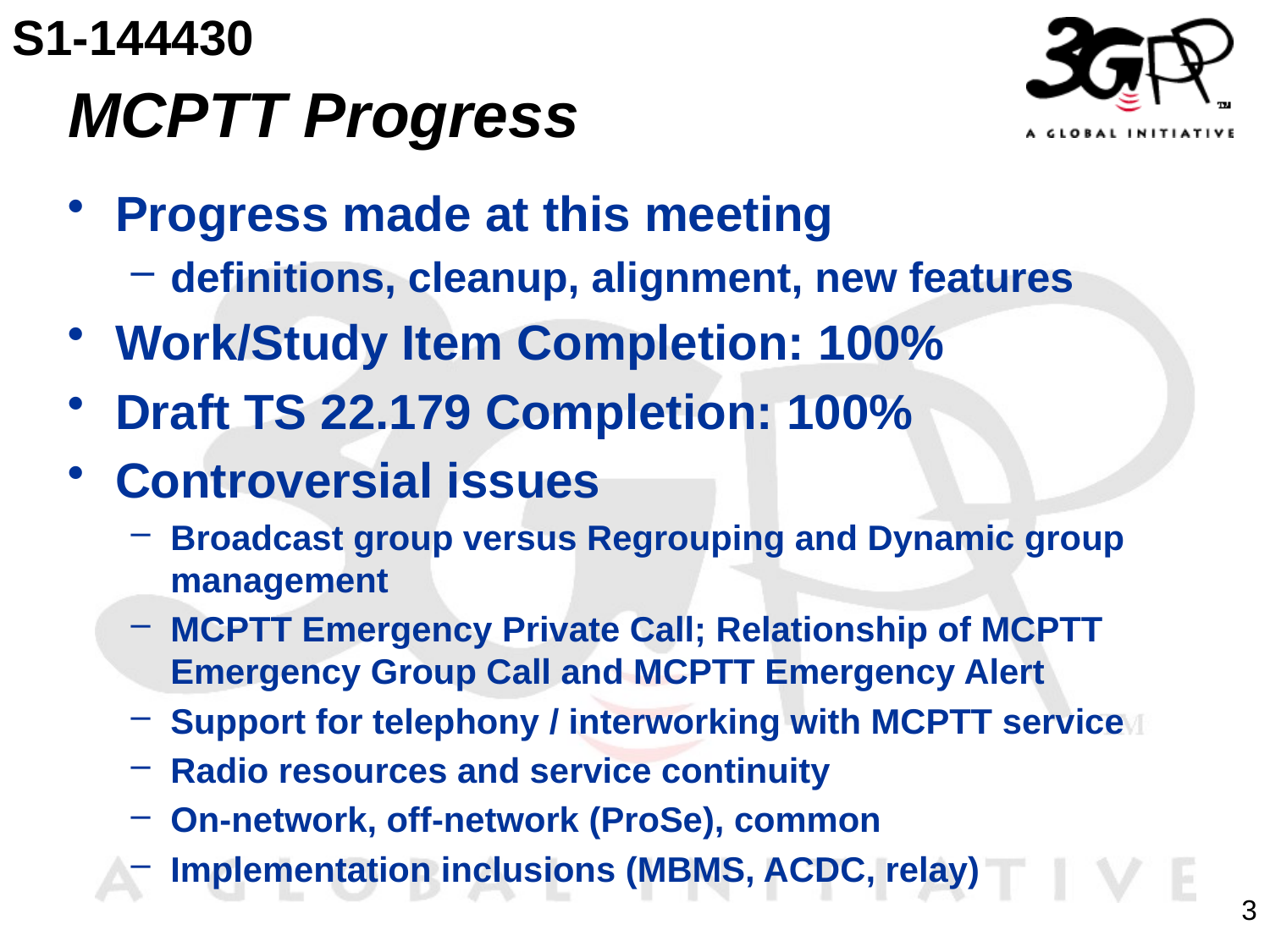

S1-144430
# MCPTT Progress
Progress made at this meeting
definitions, cleanup, alignment, new features
Work/Study Item Completion: 100%
Draft TS 22.179 Completion: 100%
Controversial issues
Broadcast group versus Regrouping and Dynamic group management
MCPTT Emergency Private Call; Relationship of MCPTT Emergency Group Call and MCPTT Emergency Alert
Support for telephony / interworking with MCPTT service
Radio resources and service continuity
On-network, off-network (ProSe), common
Implementation inclusions (MBMS, ACDC, relay)
3